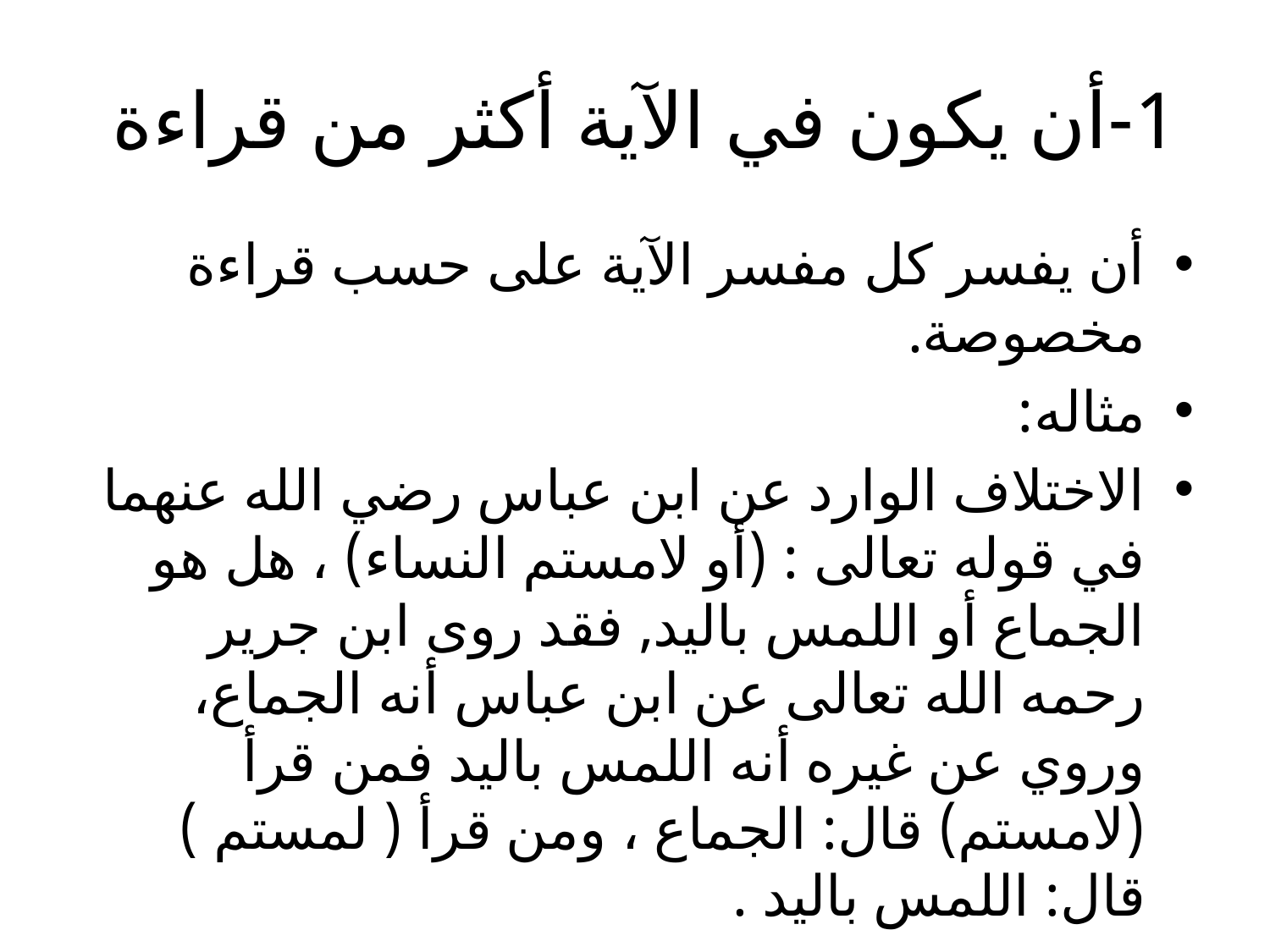

# 1-أن يكون في الآية أكثر من قراءة
أن يفسر كل مفسر الآية على حسب قراءة مخصوصة.
مثاله:
الاختلاف الوارد عن ابن عباس رضي الله عنهما في قوله تعالى : (أو لامستم النساء) ، هل هو الجماع أو اللمس باليد, فقد روى ابن جرير رحمه الله تعالى عن ابن عباس أنه الجماع،  وروي عن غيره أنه اللمس باليد فمن قرأ (لامستم) قال: الجماع ، ومن قرأ ( لمستم ) قال: اللمس باليد .